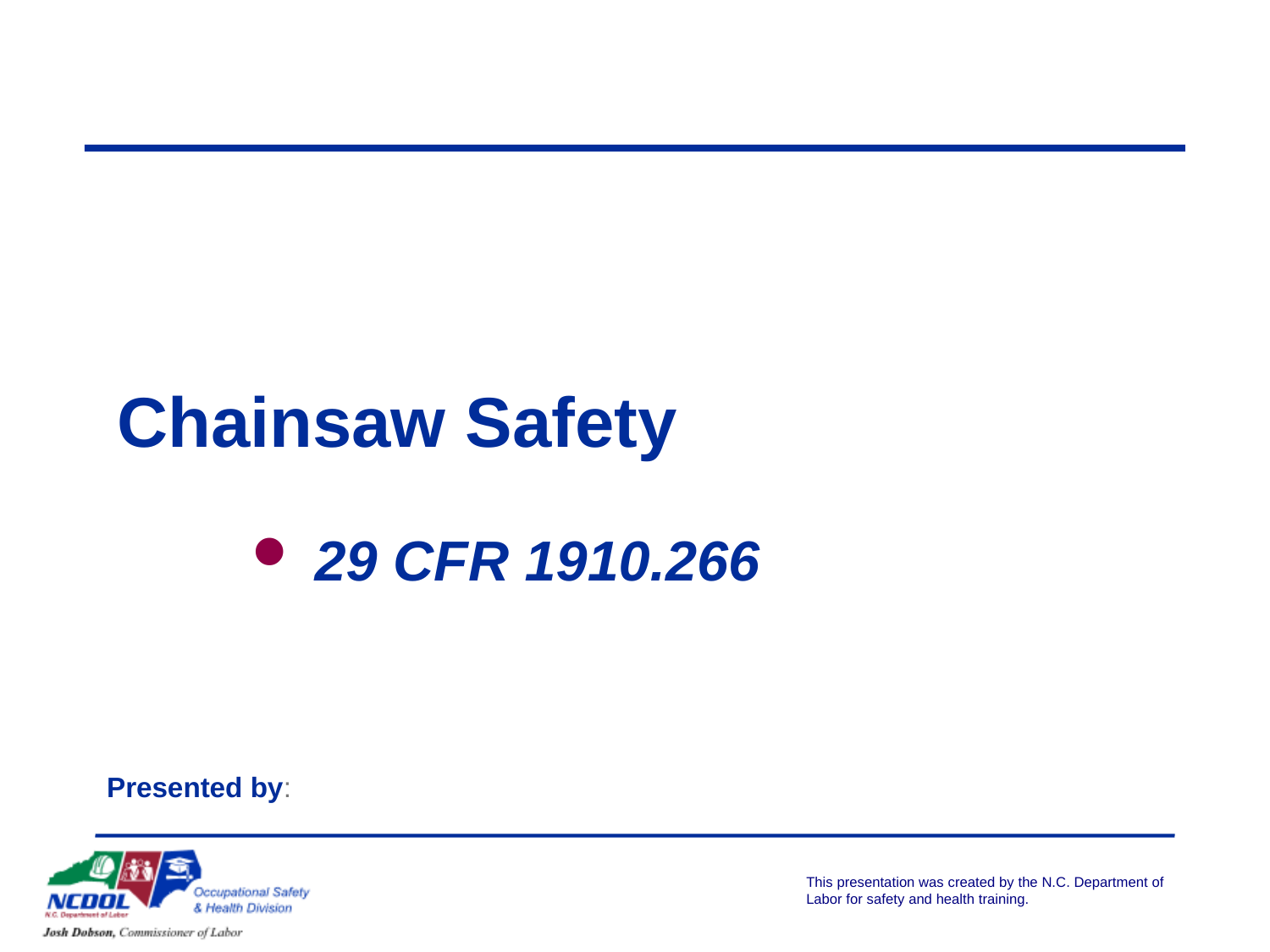

# Chainsaw Safety
 29 CFR 1910.266
Presented by: